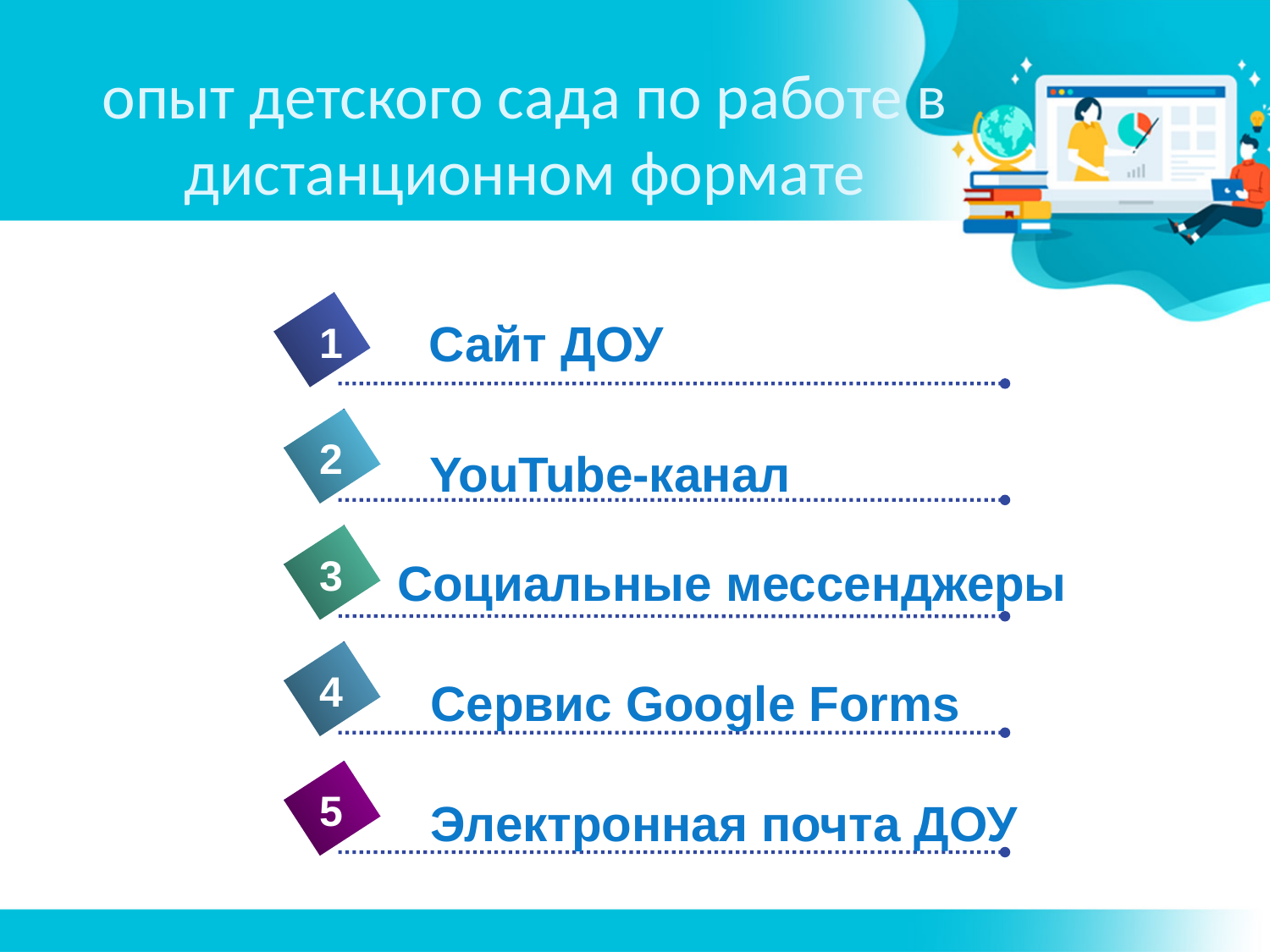

# опыт детского сада по работе в дистанционном формате

Сайт ДОУ
1

2
YouTube-канал

3
Социальные мессенджеры

4
Сервис Google Forms

5
Электронная почта ДОУ